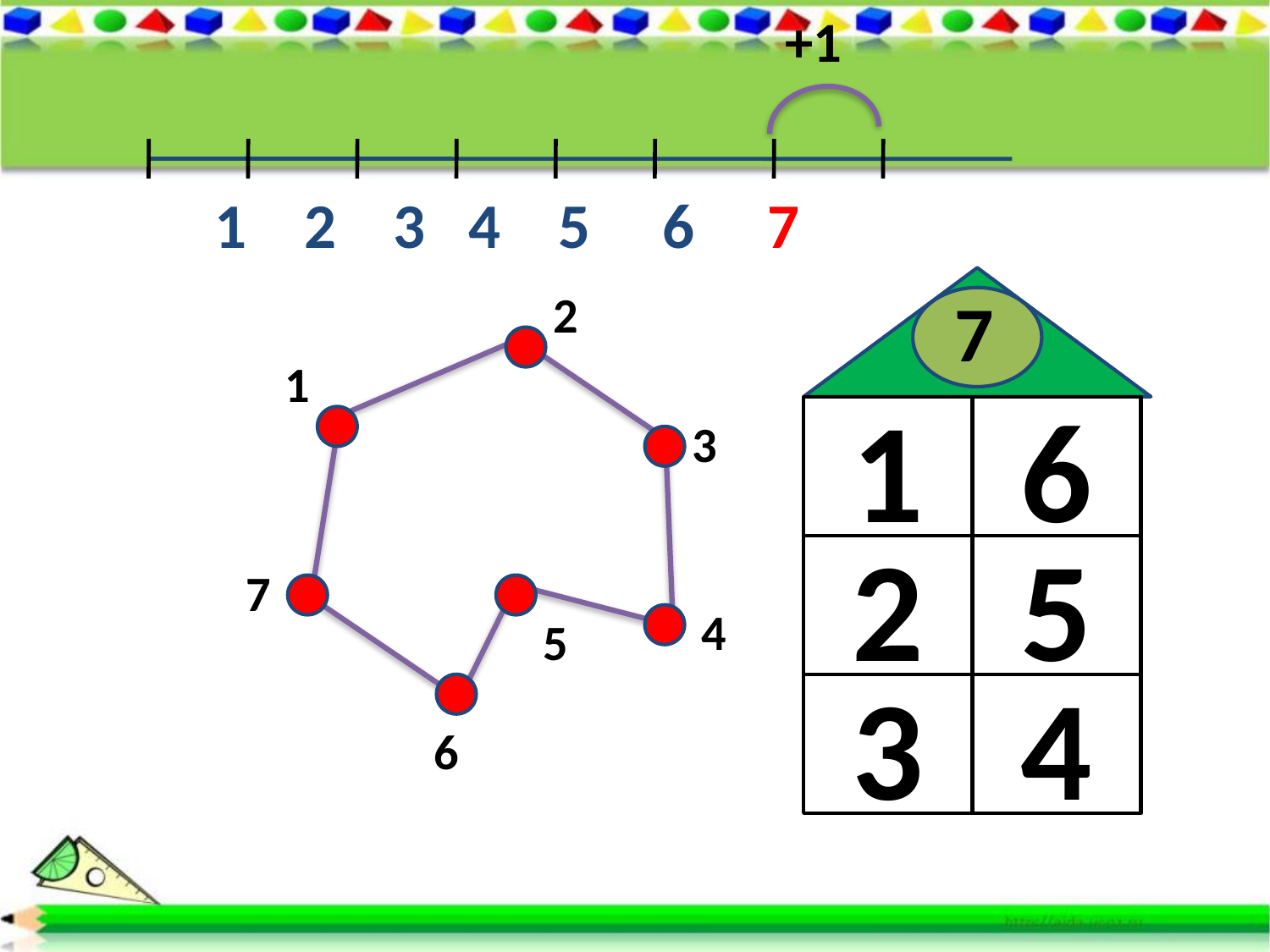

+1

   1    2    3   4    5     6     7

2
7

1
1
6

3

2
5
7

4

5

3
4
6